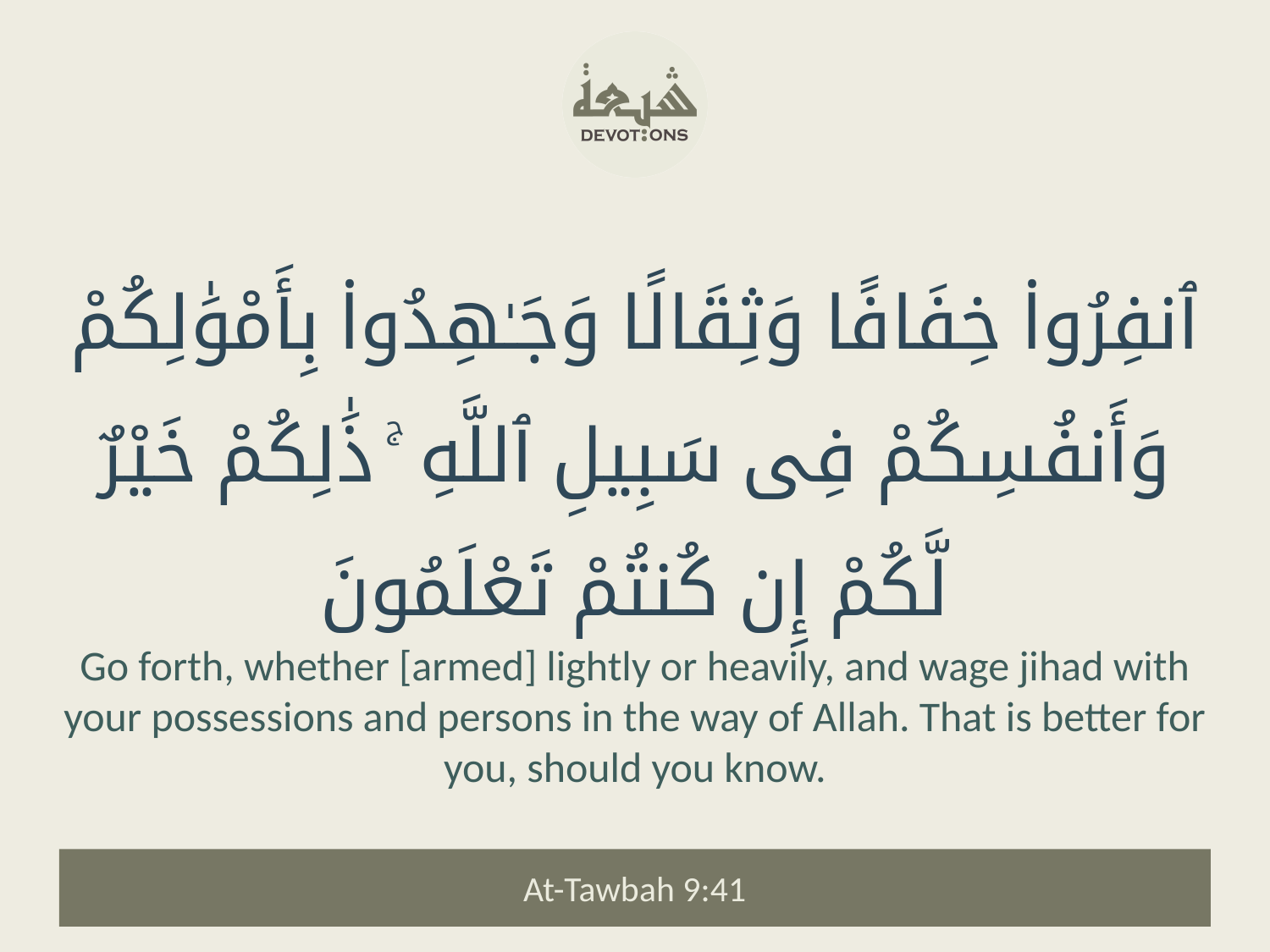

ٱنفِرُوا۟ خِفَافًا وَثِقَالًا وَجَـٰهِدُوا۟ بِأَمْوَٰلِكُمْ وَأَنفُسِكُمْ فِى سَبِيلِ ٱللَّهِ ۚ ذَٰلِكُمْ خَيْرٌ لَّكُمْ إِن كُنتُمْ تَعْلَمُونَ
Go forth, whether [armed] lightly or heavily, and wage jihad with your possessions and persons in the way of Allah. That is better for you, should you know.
At-Tawbah 9:41